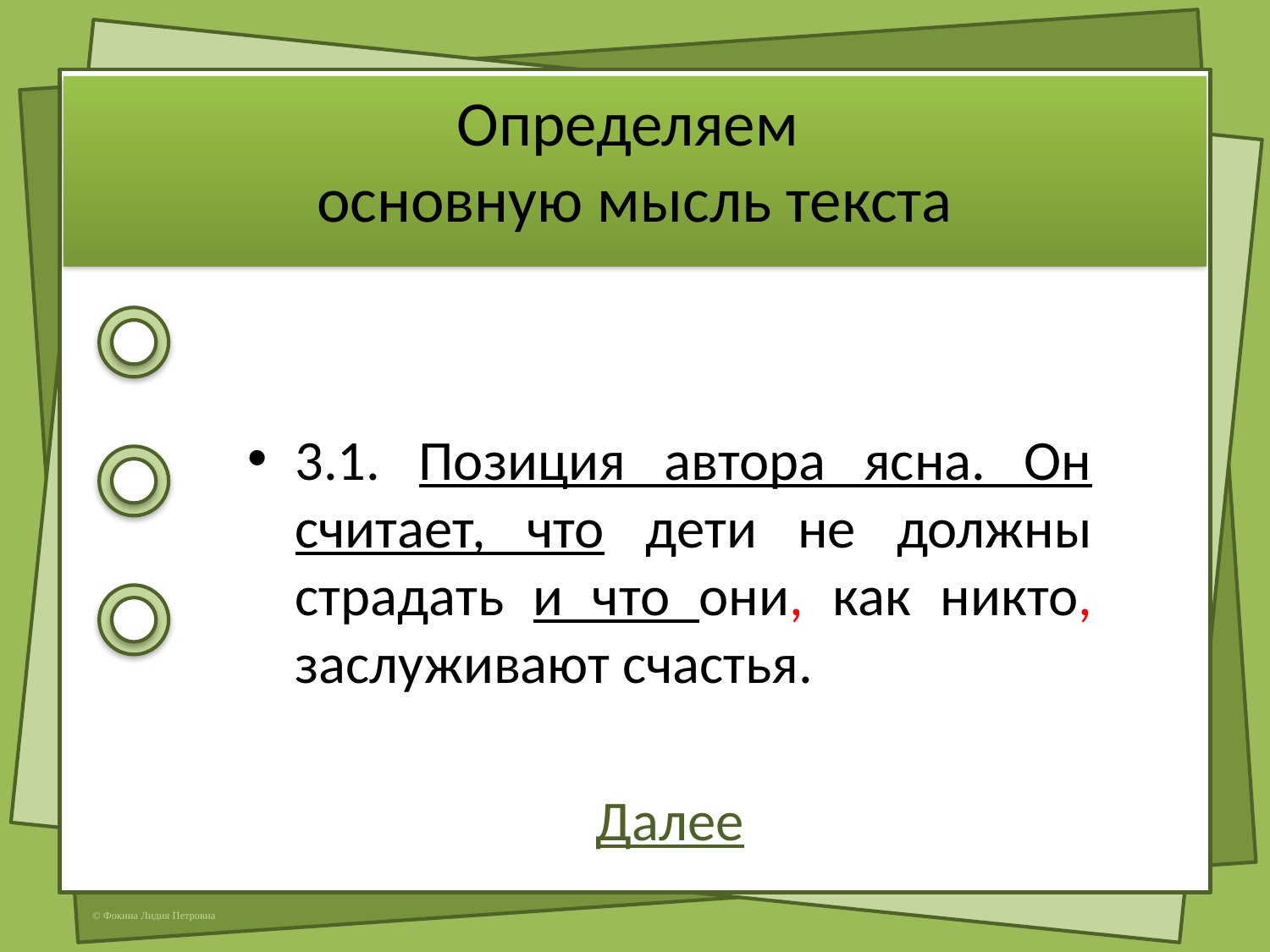

# Определяем основную мысль текста

3.1. Позиция автора ясна. Он считает, что дети не должны страдать и что они, как никто, заслуживают счастья.

Далее